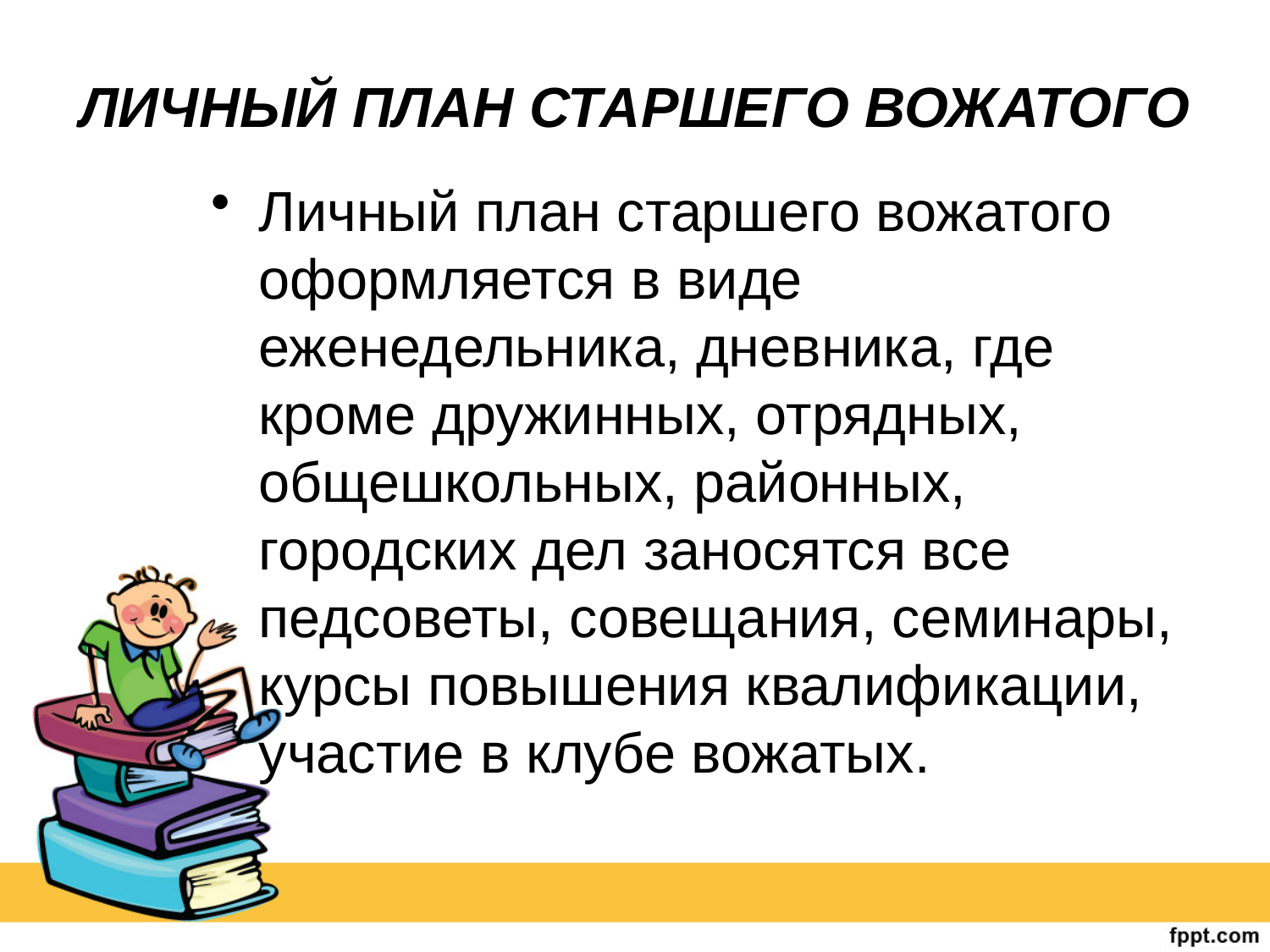

# ЛИЧНЫЙ ПЛАН СТАРШЕГО ВОЖАТОГО
Личный план старшего вожатого оформляется в виде еженедельника, дневника, где кроме дружинных, отрядных, общешкольных, районных, городских дел заносятся все педсоветы, совещания, семинары, курсы повышения квалификации, участие в клубе вожатых.